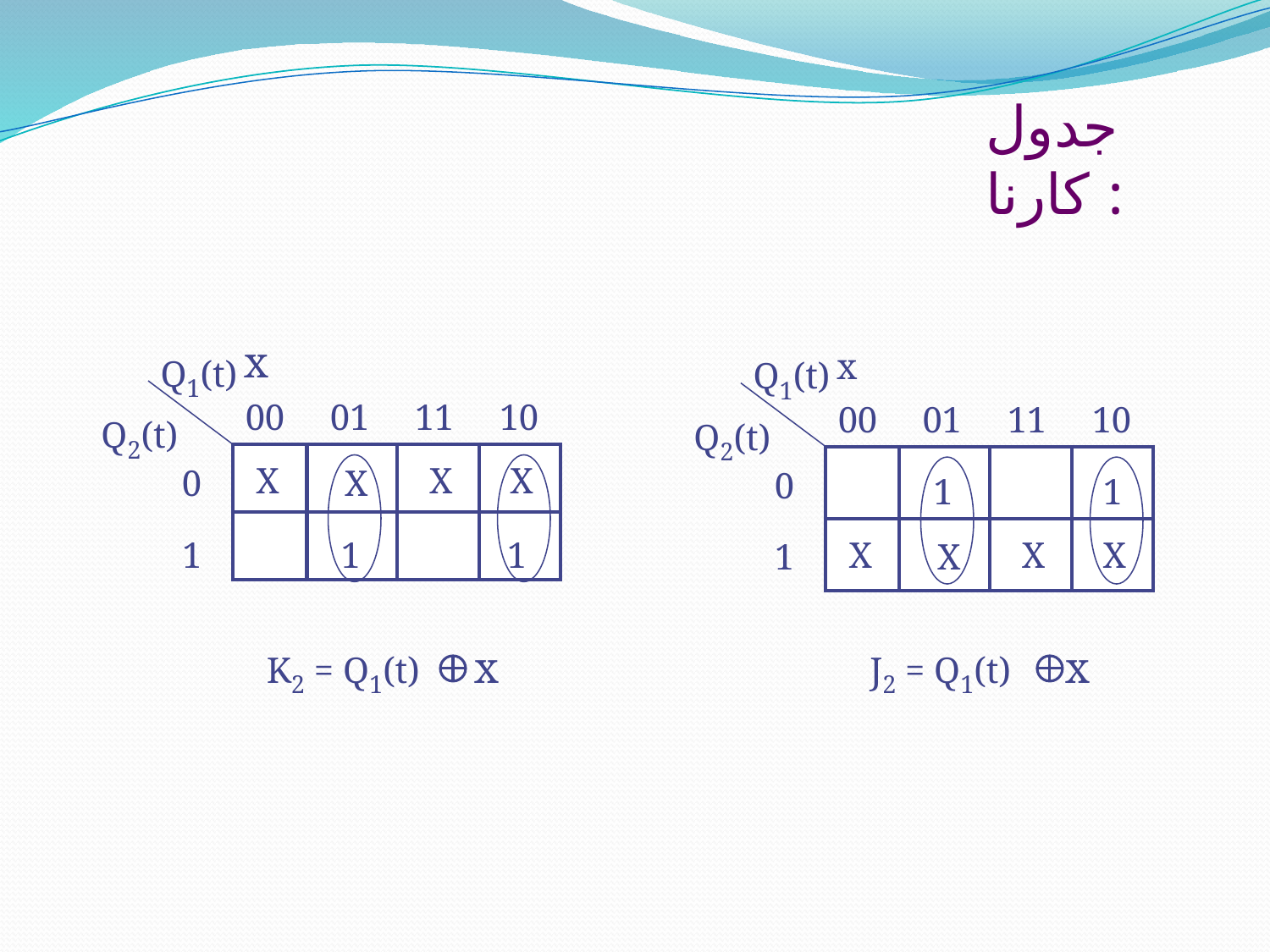

جدول کارنا :
x
Q1(t)
x
Q1(t)

00
01
11
10
00
01
11
10
Q2(t)
Q2(t)
|  |  |  |  |
| --- | --- | --- | --- |
|  |  |  |  |
|  |  |  |  |
| --- | --- | --- | --- |
|  |  |  |  |
X
X
X
0
X
0
1
1

1
1
1
X
X
X
1
X
K2 = Q1(t)      x
J2 = Q1(t)      x